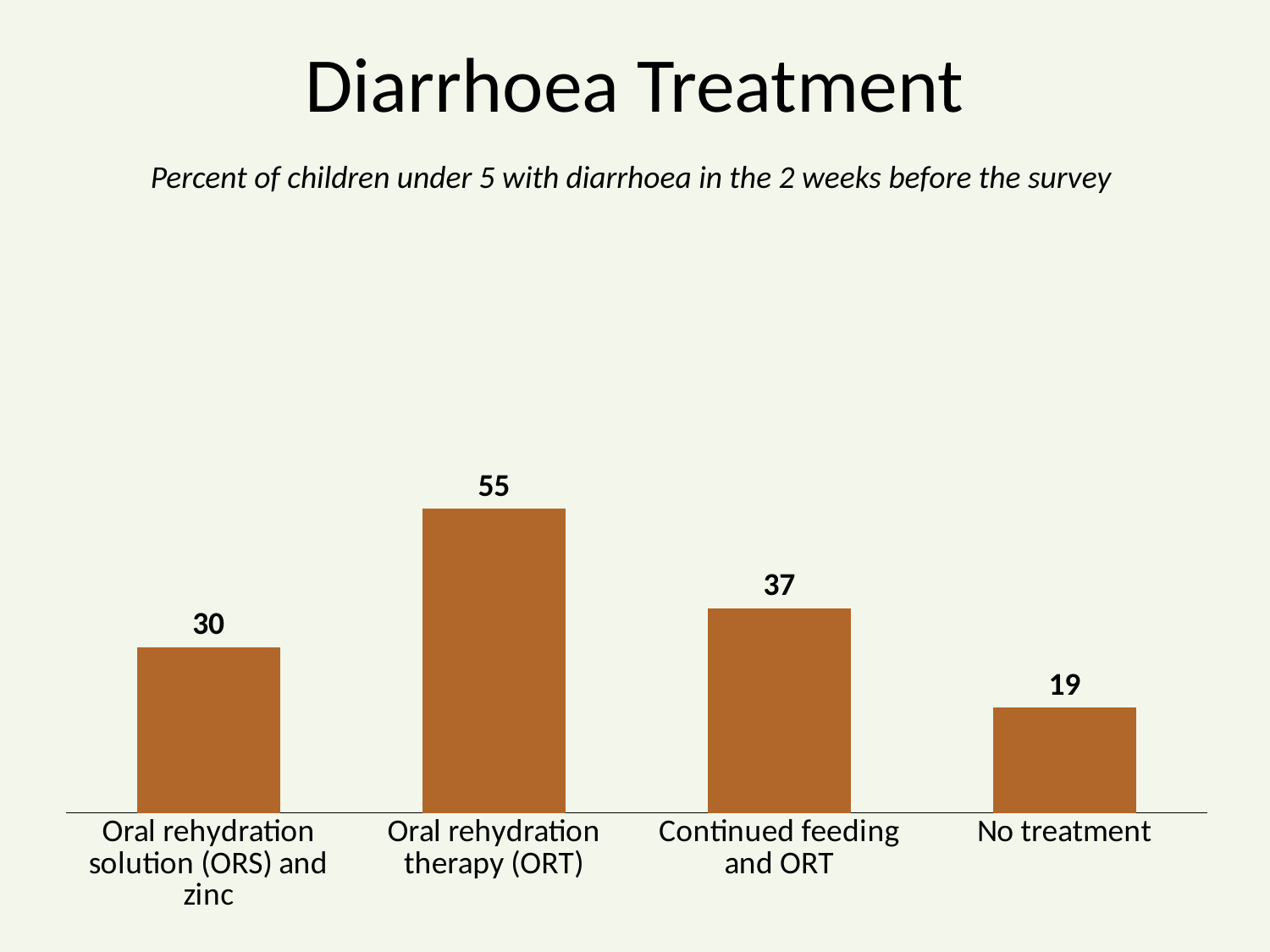

# Diarrhoea Treatment
Percent of children under 5 with diarrhoea in the 2 weeks before the survey

### Chart

| Category | Series 1 |
|---|---|
| Oral rehydration solution (ORS) and zinc | 30.0 |
| Oral rehydration therapy (ORT) | 55.0 |
| Continued feeding and ORT | 37.0 |
| No treatment | 19.0 |